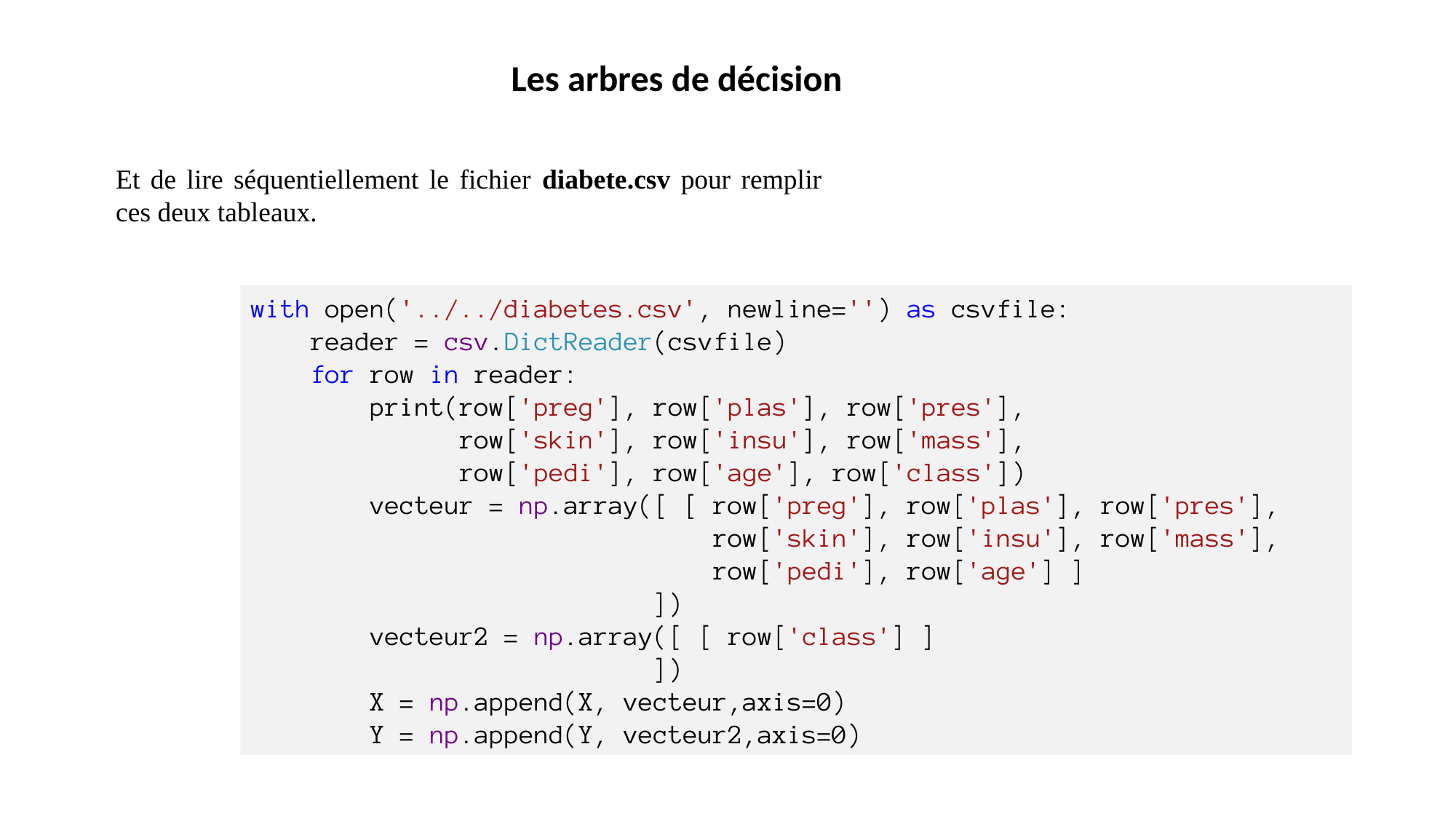

Les arbres de décision
Et de lire séquentiellement le fichier diabete.csv pour remplir ces deux tableaux.
with open('../../diabetes.csv', newline='') as csvfile:
    reader = csv.DictReader(csvfile)
    for row in reader:
        print(row['preg'], row['plas'], row['pres'],
              row['skin'], row['insu'], row['mass'],
              row['pedi'], row['age'], row['class'])
        vecteur = np.array([ [ row['preg'], row['plas'], row['pres'],
                               row['skin'], row['insu'], row['mass'],
                               row['pedi'], row['age'] ]
                           ])
        vecteur2 = np.array([ [ row['class'] ]
                           ])
        X = np.append(X, vecteur,axis=0)
        Y = np.append(Y, vecteur2,axis=0)